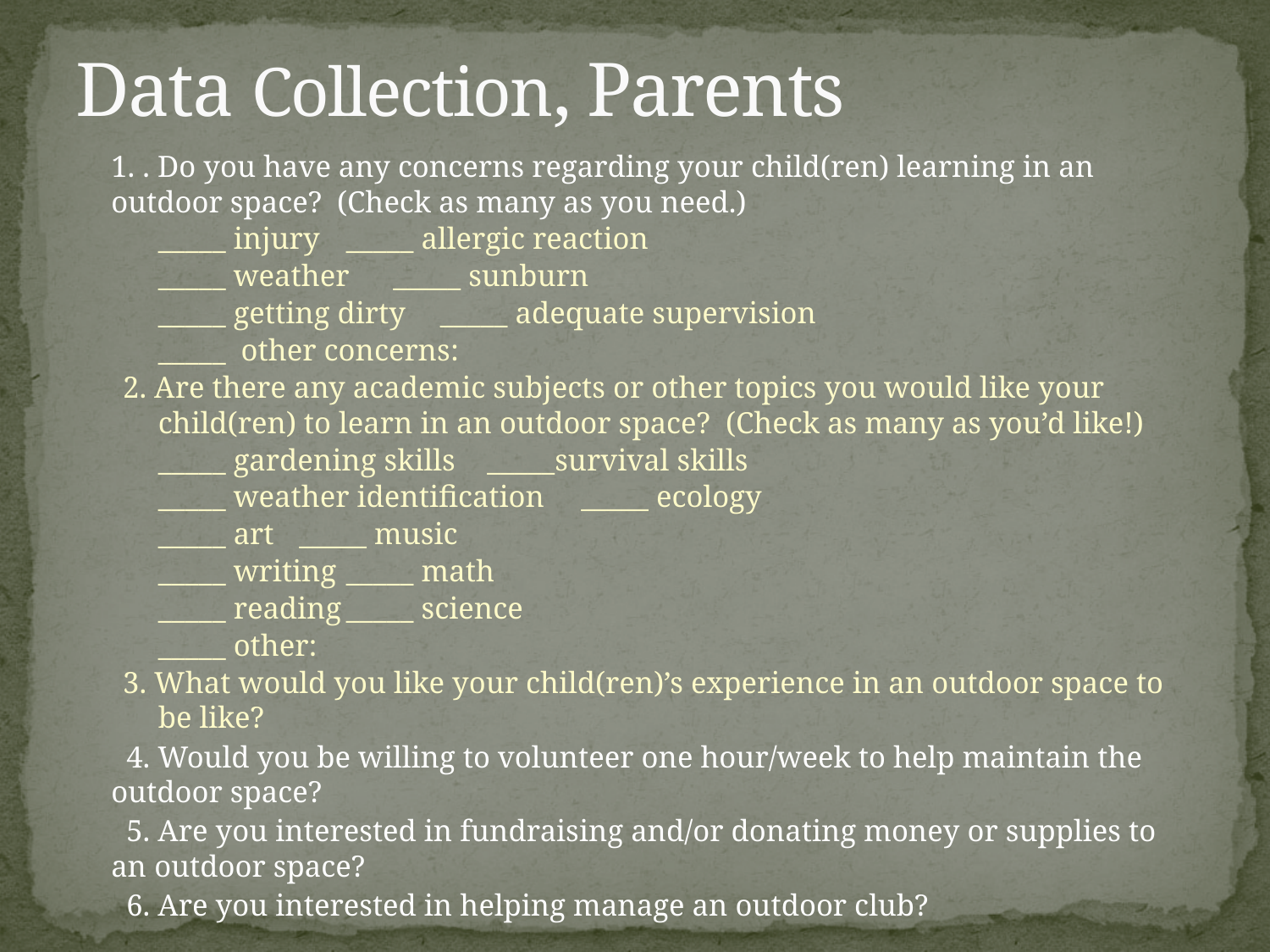

# Data Collection, Parents

	1. . Do you have any concerns regarding your child(ren) learning in an outdoor space?  (Check as many as you need.)
		_____ injury			_____ allergic reaction
		_____ weather			_____ sunburn
		_____ getting dirty		_____ adequate supervision
		_____  other concerns:
2. Are there any academic subjects or other topics you would like your child(ren) to learn in an outdoor space?  (Check as many as you’d like!)
		_____ gardening skills		_____survival skills
		_____ weather identification	_____ ecology
		_____ art				_____ music
		_____ writing			_____ math
		_____ reading			_____ science
		_____ other:
3. What would you like your child(ren)’s experience in an outdoor space to be like?
	  4. Would you be willing to volunteer one hour/week to help maintain the outdoor space?
	  5. Are you interested in fundraising and/or donating money or supplies to an outdoor space?
 	  6. Are you interested in helping manage an outdoor club?